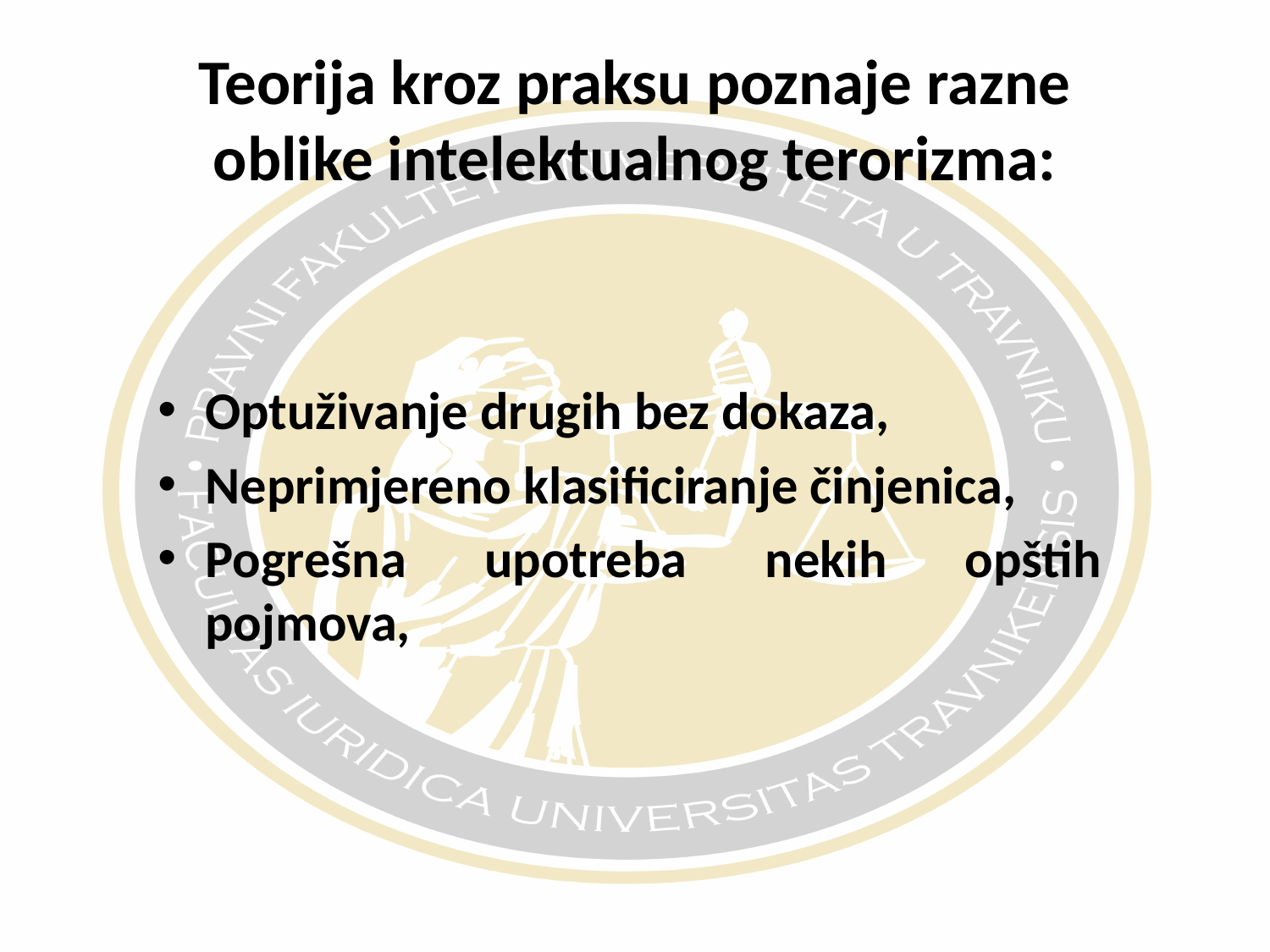

# Teorija kroz praksu poznaje razne oblike intelektualnog terorizma:
Optuživanje drugih bez dokaza,
Neprimjereno klasificiranje činjenica,
Pogrešna upotreba nekih opštih pojmova,